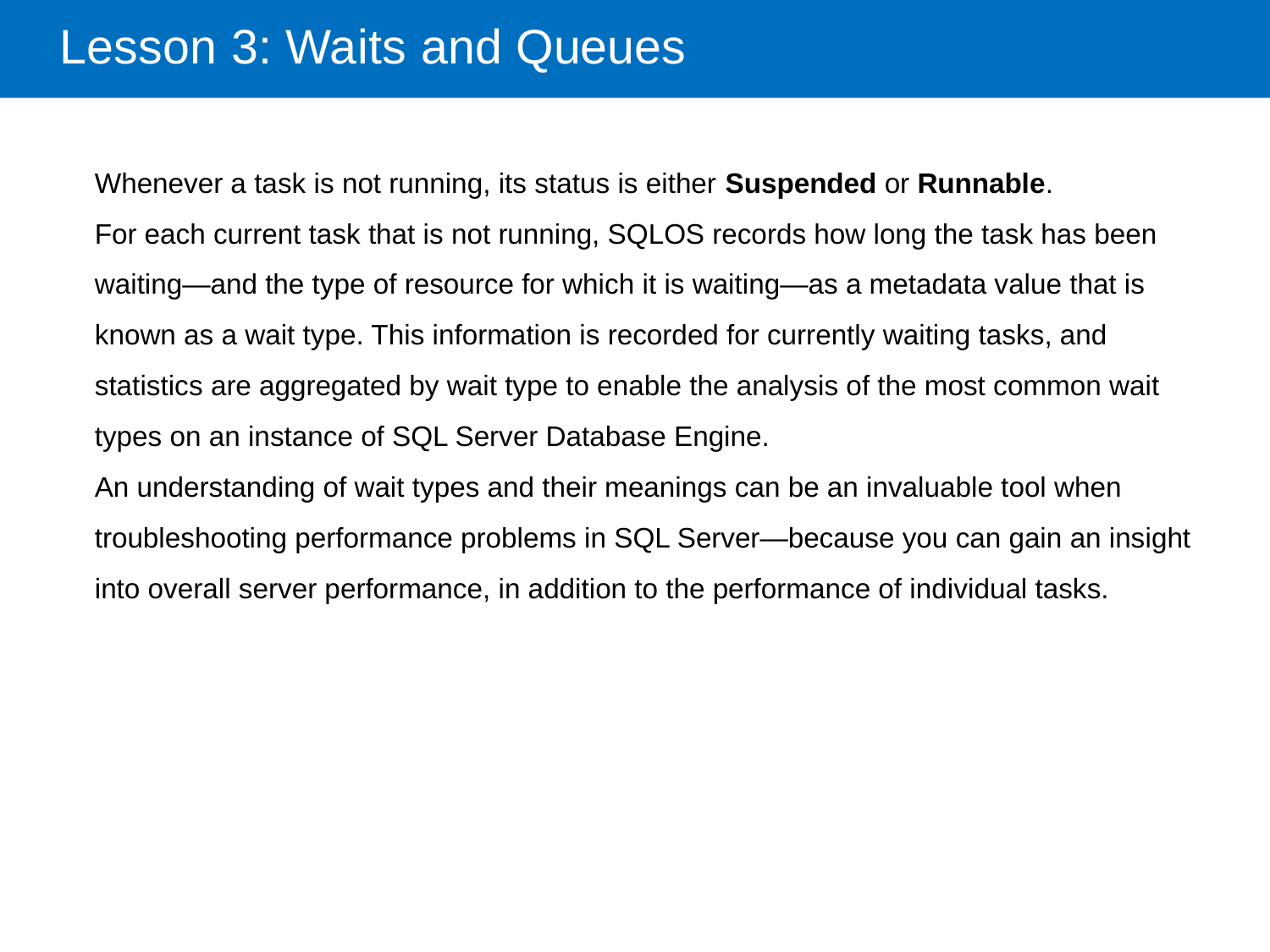

# Lesson 3: Waits and Queues
Whenever a task is not running, its status is either Suspended or Runnable.
For each current task that is not running, SQLOS records how long the task has been waiting—and the type of resource for which it is waiting—as a metadata value that is known as a wait type. This information is recorded for currently waiting tasks, and statistics are aggregated by wait type to enable the analysis of the most common wait types on an instance of SQL Server Database Engine.
An understanding of wait types and their meanings can be an invaluable tool when troubleshooting performance problems in SQL Server—because you can gain an insight into overall server performance, in addition to the performance of individual tasks.